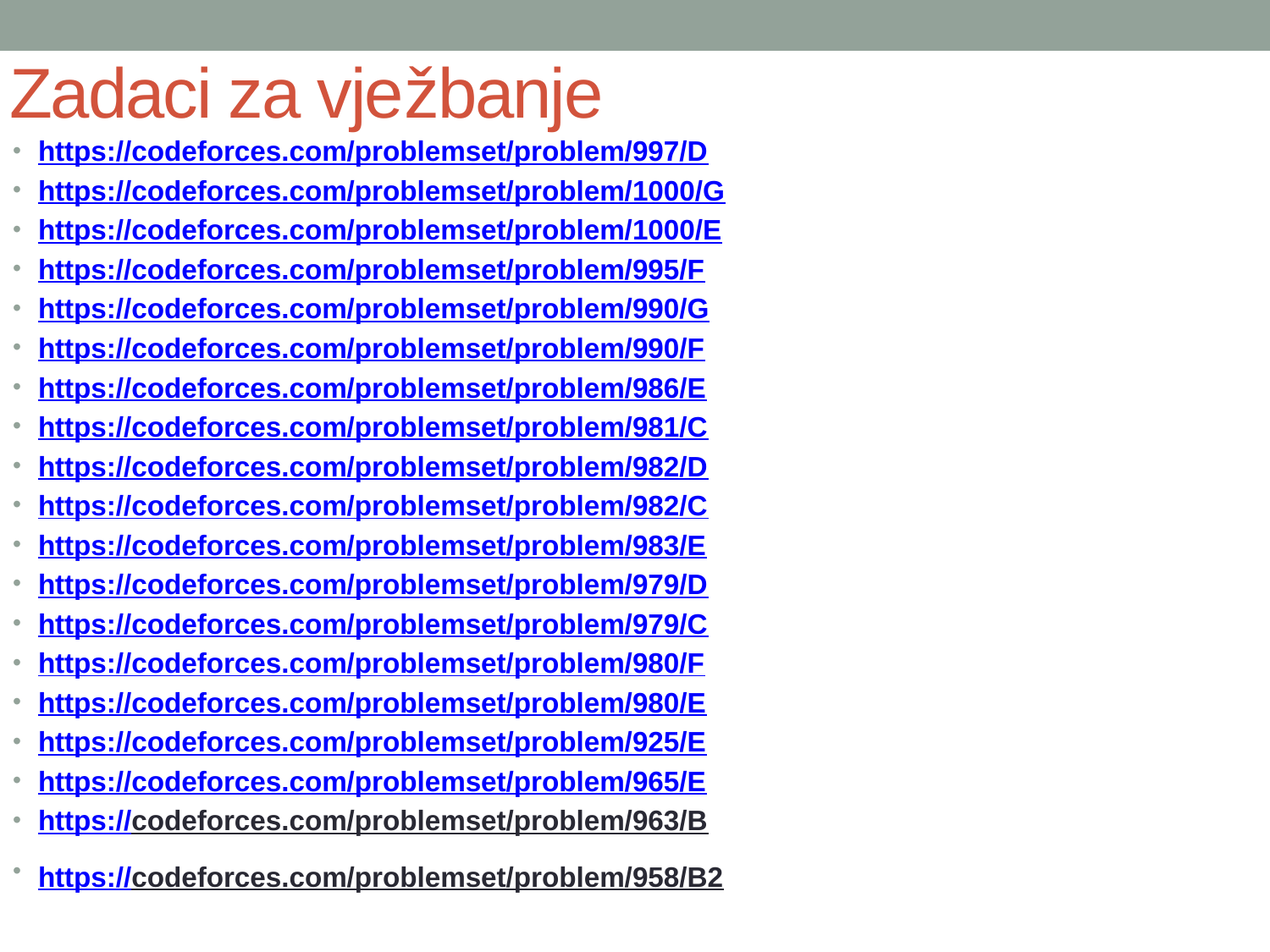

# Zadaci za vježbanje
https://codeforces.com/problemset/problem/997/D
https://codeforces.com/problemset/problem/1000/G
https://codeforces.com/problemset/problem/1000/E
https://codeforces.com/problemset/problem/995/F
https://codeforces.com/problemset/problem/990/G
https://codeforces.com/problemset/problem/990/F
https://codeforces.com/problemset/problem/986/E
https://codeforces.com/problemset/problem/981/C
https://codeforces.com/problemset/problem/982/D
https://codeforces.com/problemset/problem/982/C
https://codeforces.com/problemset/problem/983/E
https://codeforces.com/problemset/problem/979/D
https://codeforces.com/problemset/problem/979/C
https://codeforces.com/problemset/problem/980/F
https://codeforces.com/problemset/problem/980/E
https://codeforces.com/problemset/problem/925/E
https://codeforces.com/problemset/problem/965/E
https://codeforces.com/problemset/problem/963/B
https://codeforces.com/problemset/problem/958/B2